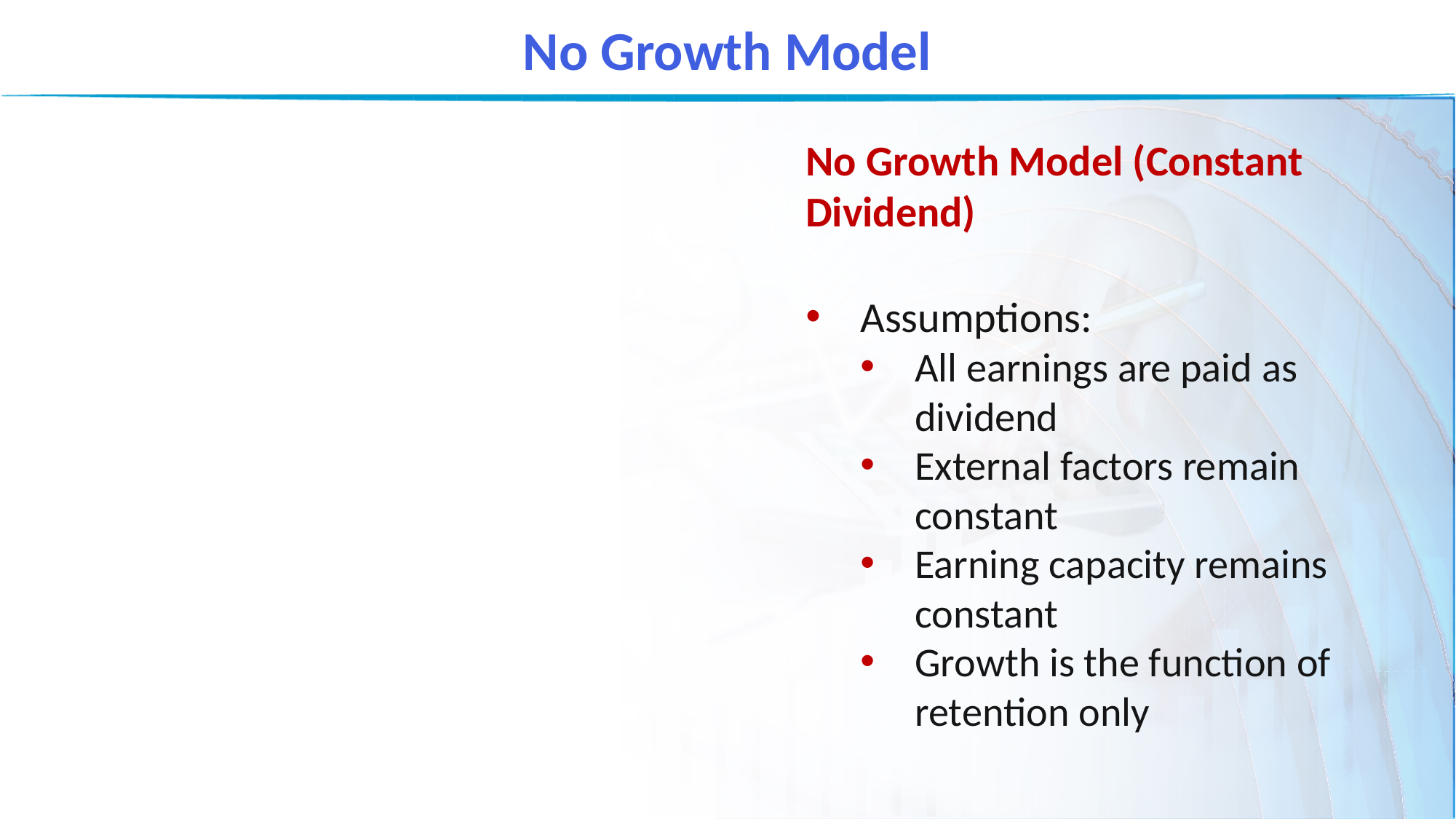

No Growth Model
No Growth Model (Constant Dividend)

Assumptions:
All earnings are paid as dividend
External factors remain constant
Earning capacity remains constant
Growth is the function of retention only